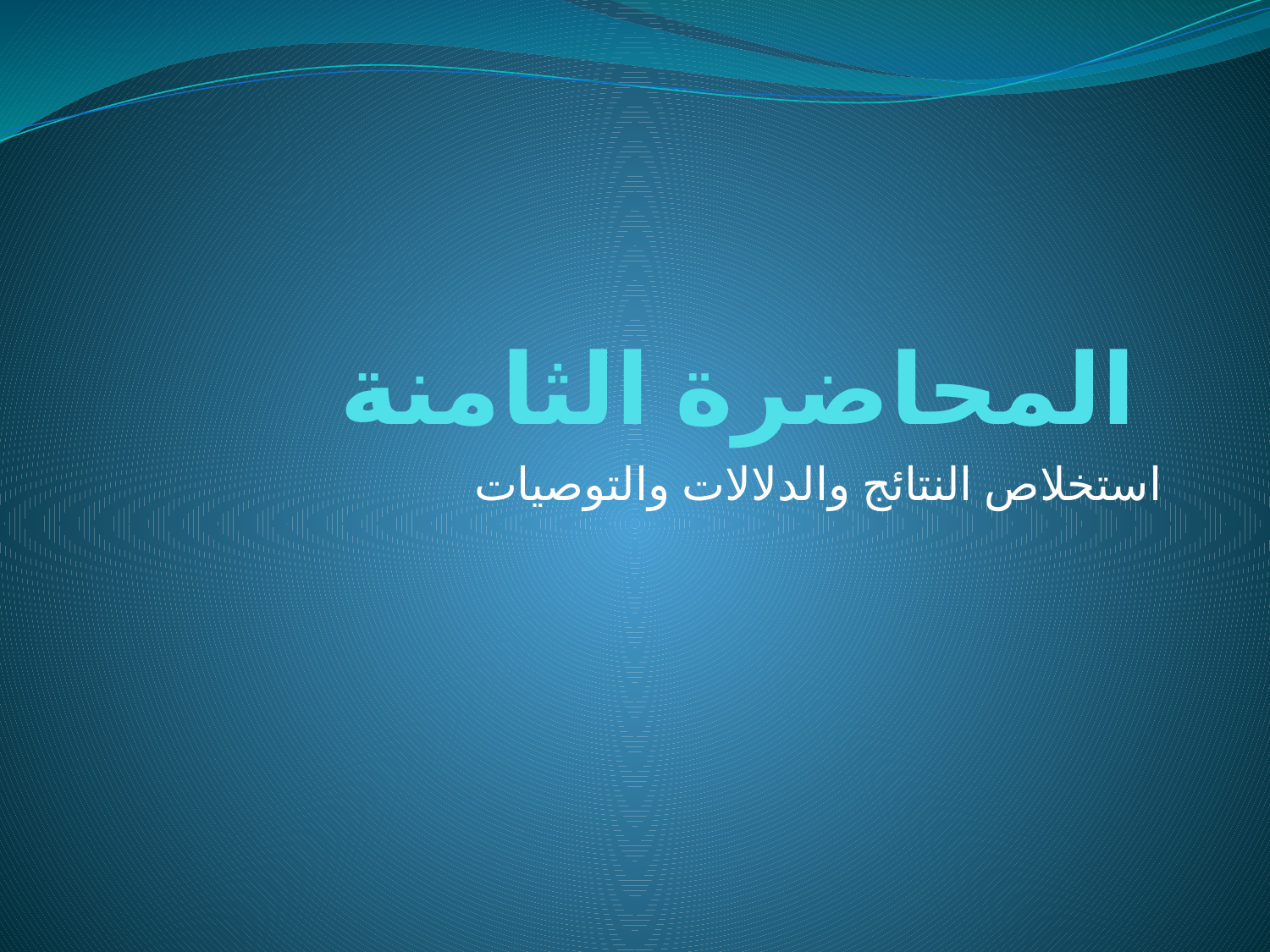

# المحاضرة الثامنة
استخلاص النتائج والدلالات والتوصيات